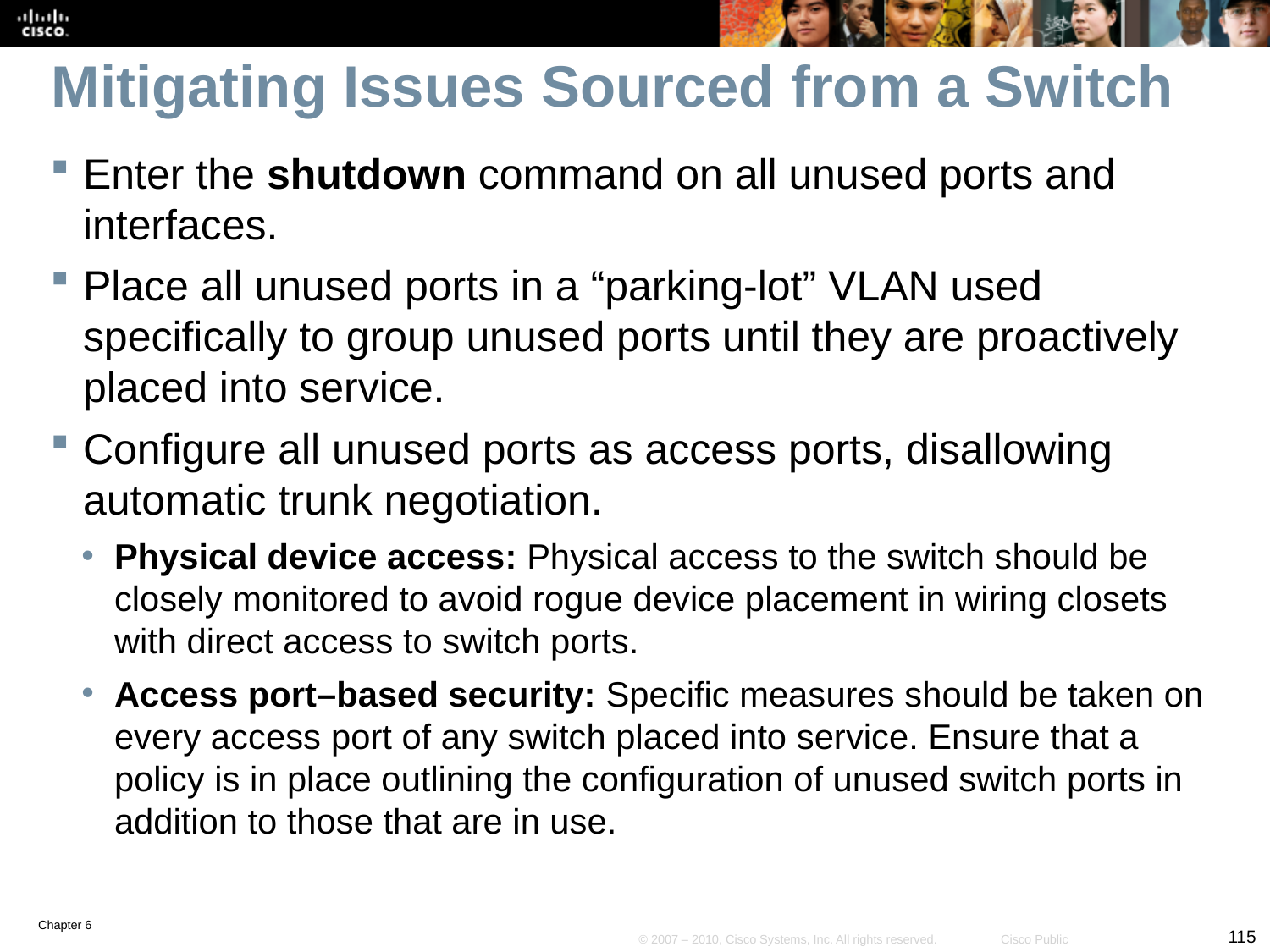

# Mitigating Issues Sourced from a Switch
Enter the shutdown command on all unused ports and interfaces.
Place all unused ports in a “parking-lot” VLAN used specifically to group unused ports until they are proactively placed into service.
Configure all unused ports as access ports, disallowing automatic trunk negotiation.
Physical device access: Physical access to the switch should be closely monitored to avoid rogue device placement in wiring closets with direct access to switch ports.
Access port–based security: Specific measures should be taken on every access port of any switch placed into service. Ensure that a policy is in place outlining the configuration of unused switch ports in addition to those that are in use.